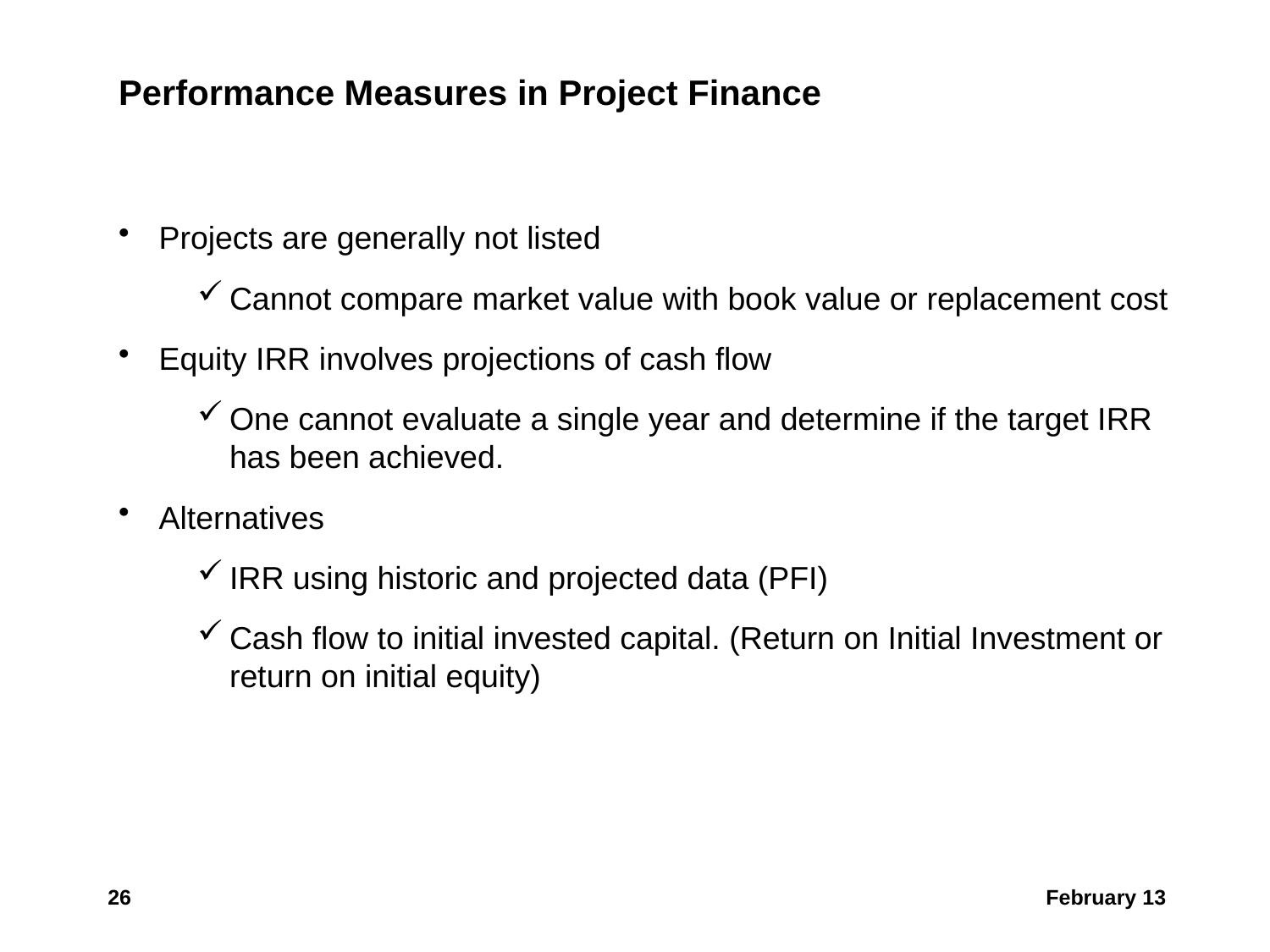

# Performance Measures in Project Finance
Projects are generally not listed
Cannot compare market value with book value or replacement cost
Equity IRR involves projections of cash flow
One cannot evaluate a single year and determine if the target IRR has been achieved.
Alternatives
IRR using historic and projected data (PFI)
Cash flow to initial invested capital. (Return on Initial Investment or return on initial equity)